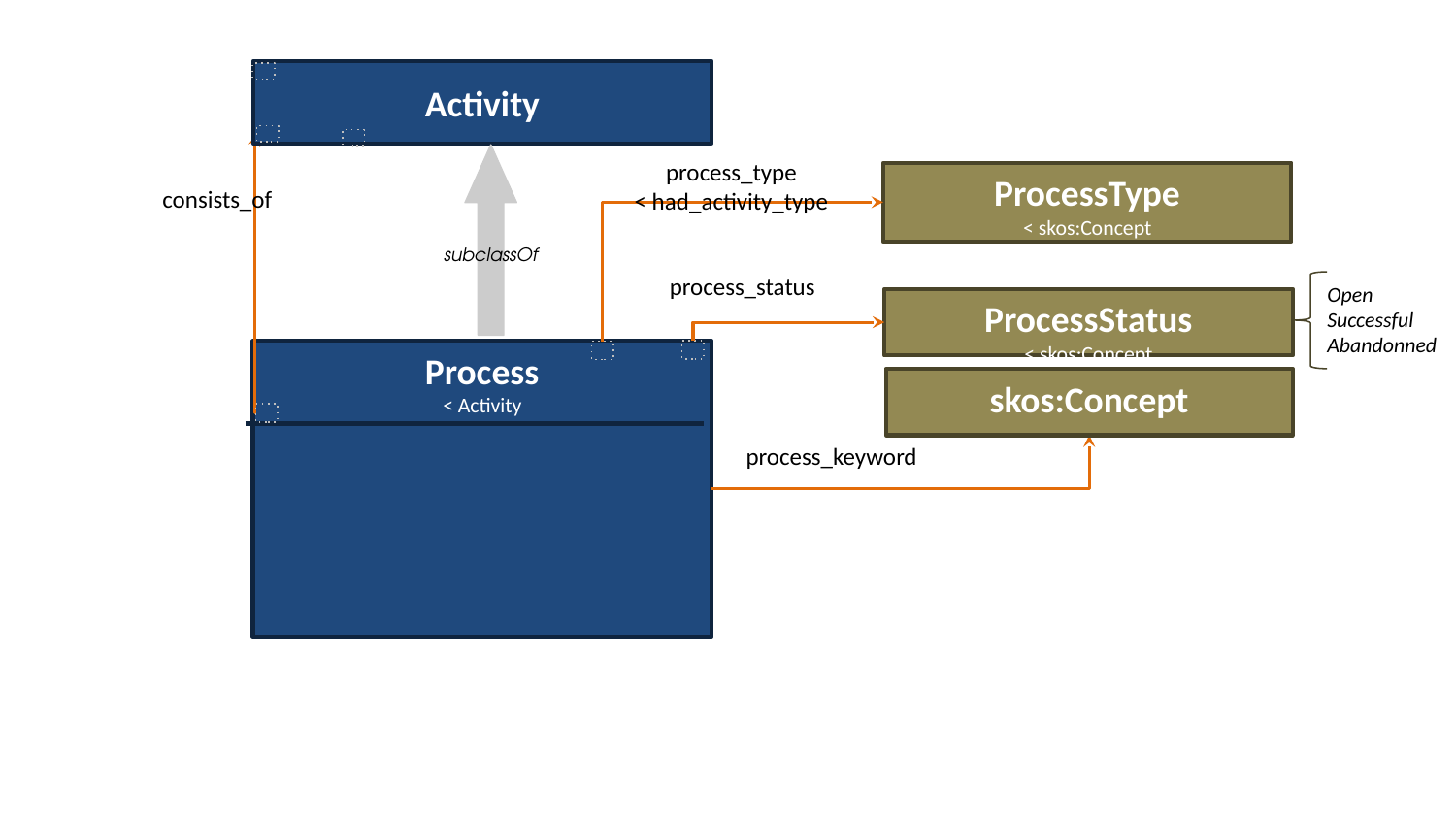

Activity

process_type
< had_activity_type
ProcessType
< skos:Concept

consists_of

subclassOf
process_status

Open
Successful
Abandonned
ProcessStatus
< skos:Concept

Process
< Activity

skos:Concept

process_keyword